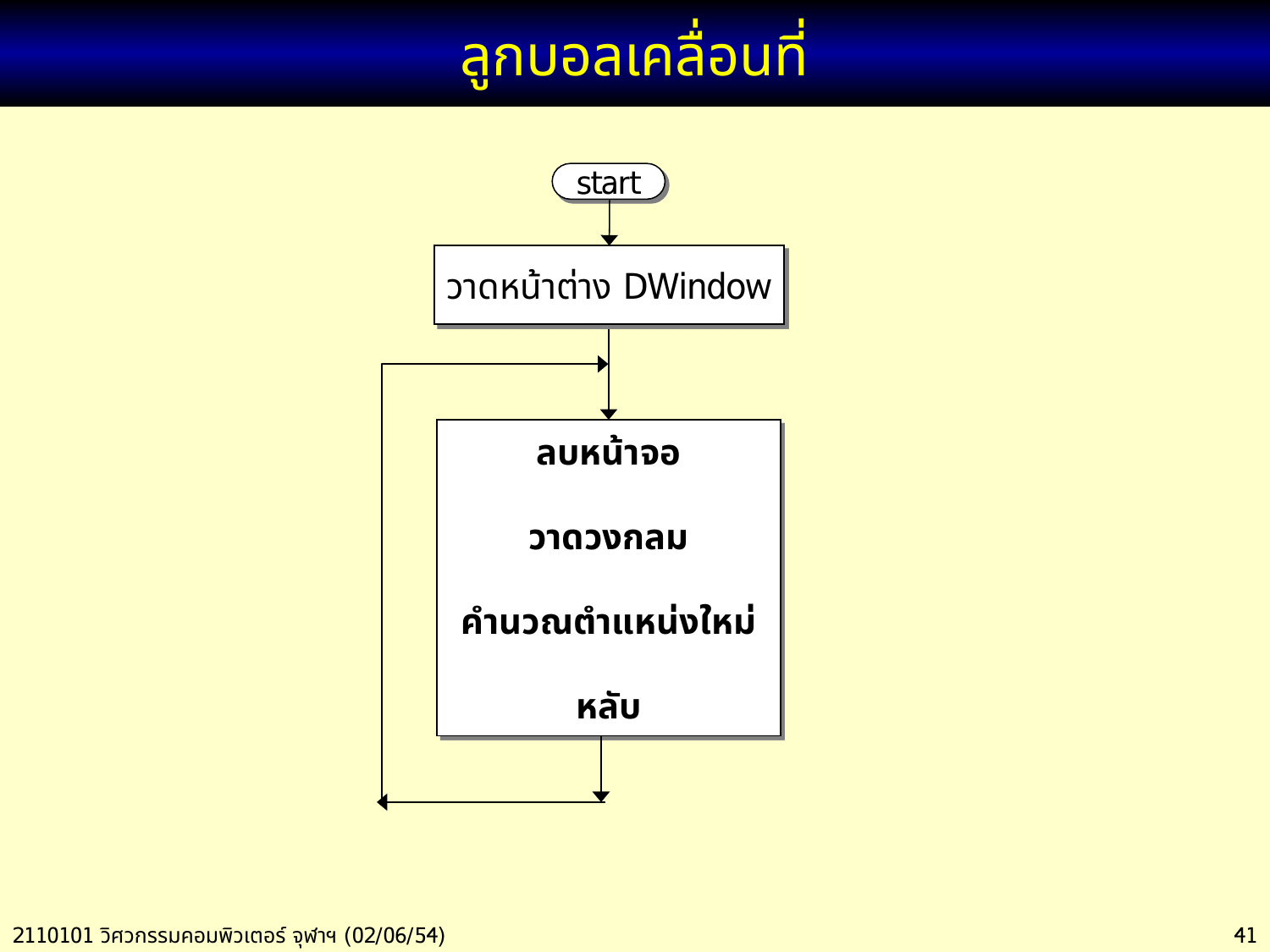

# ลูกบอลเคลื่อนที่
start
วาดหน้าต่าง DWindow
ลบหน้าจอ

วาดวงกลม

คำนวณตำแหน่งใหม่

หลับ